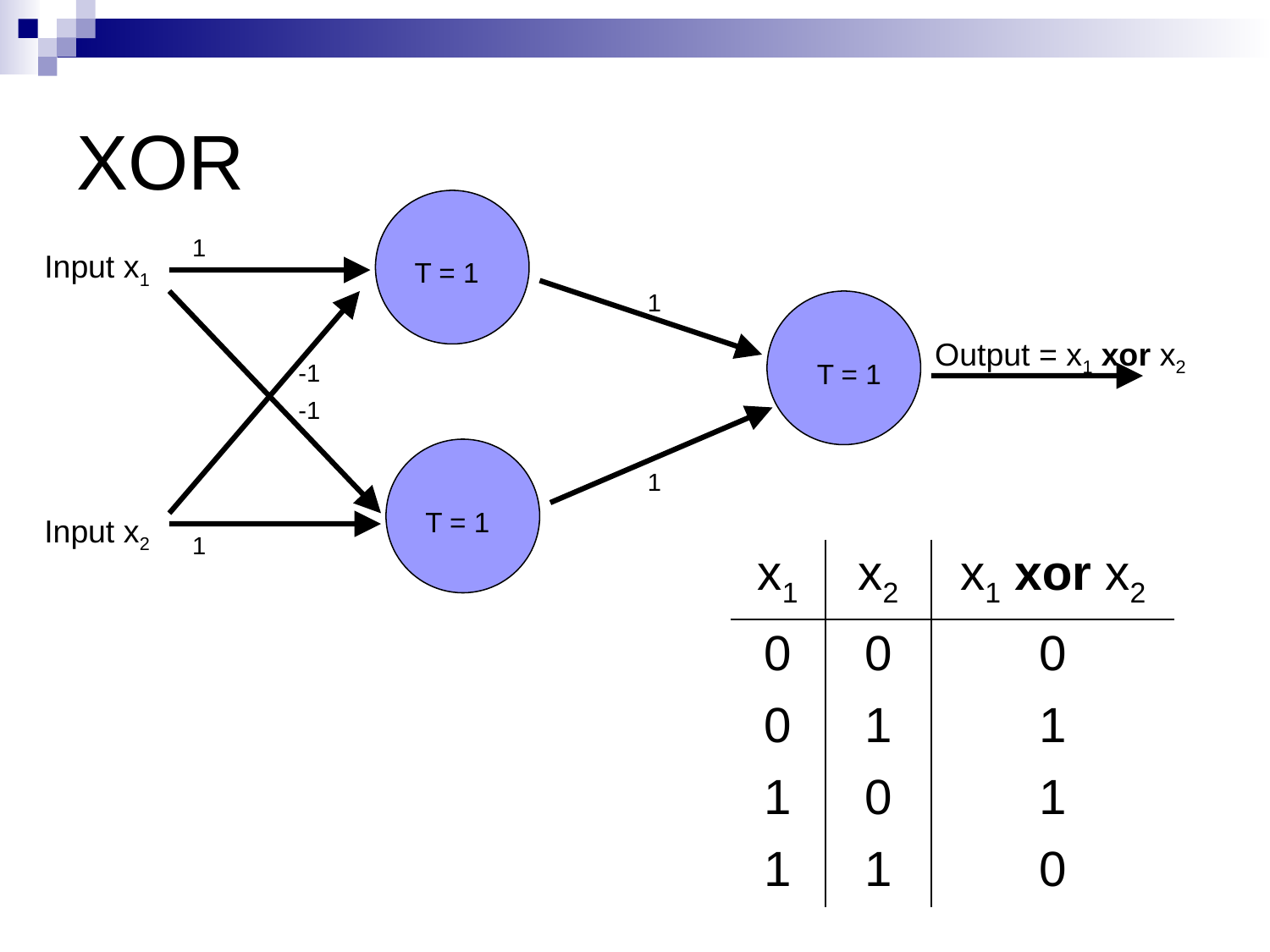

# XOR

1
Input x1
T = 1

1

-1
T = 1

-1

1
T = 1
Input x2

1
Output = x1 xor x2
| x1 | x2 | x1 xor x2 |
| --- | --- | --- |
| 0 | 0 | 0 |
| 0 | 1 | 1 |
| 1 | 0 | 1 |
| 1 | 1 | 0 |